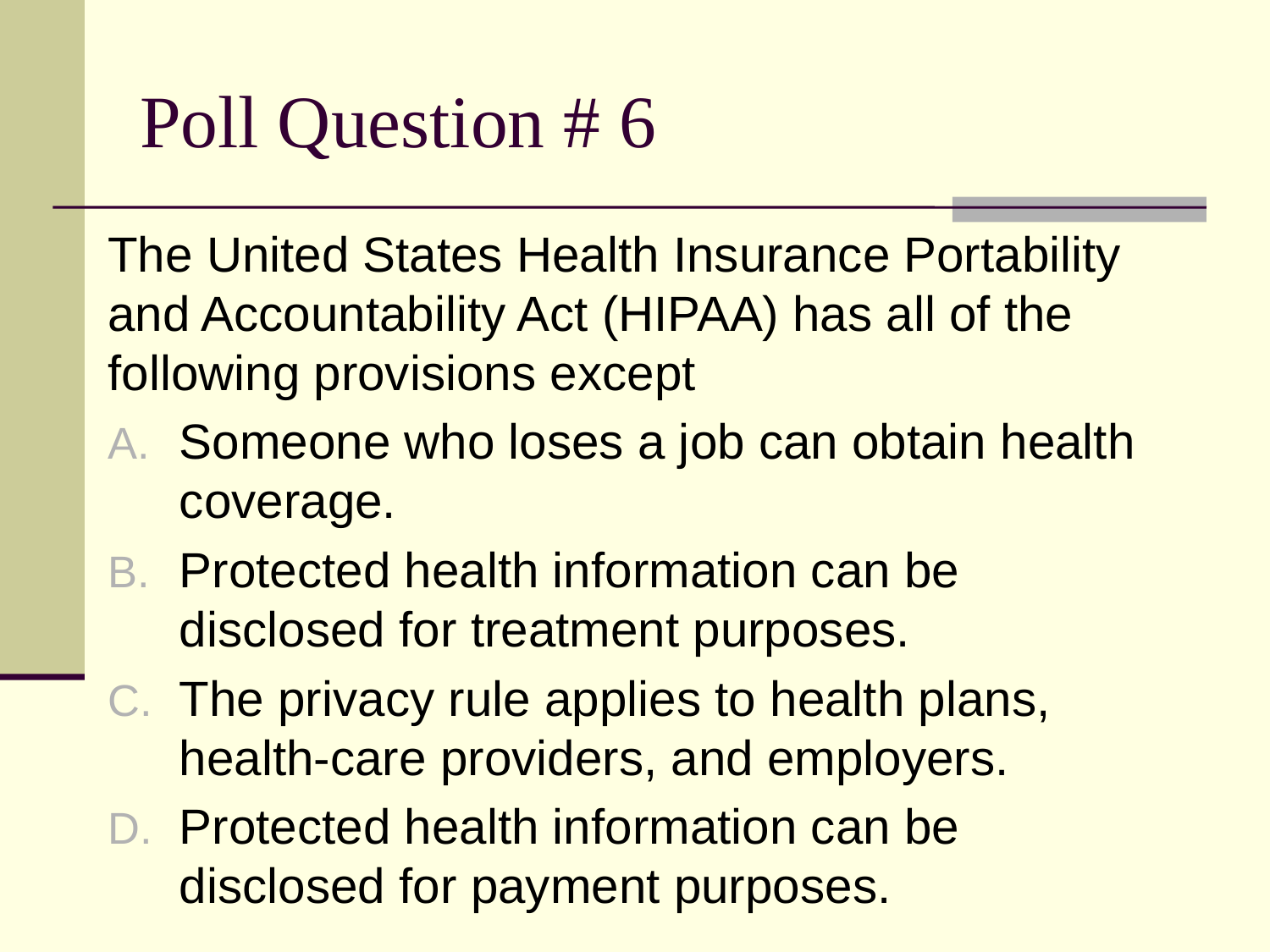

# Poll Question # 6
The United States Health Insurance Portability and Accountability Act (HIPAA) has all of the following provisions except
Someone who loses a job can obtain health coverage.
Protected health information can be disclosed for treatment purposes.
The privacy rule applies to health plans, health-care providers, and employers.
Protected health information can be disclosed for payment purposes.